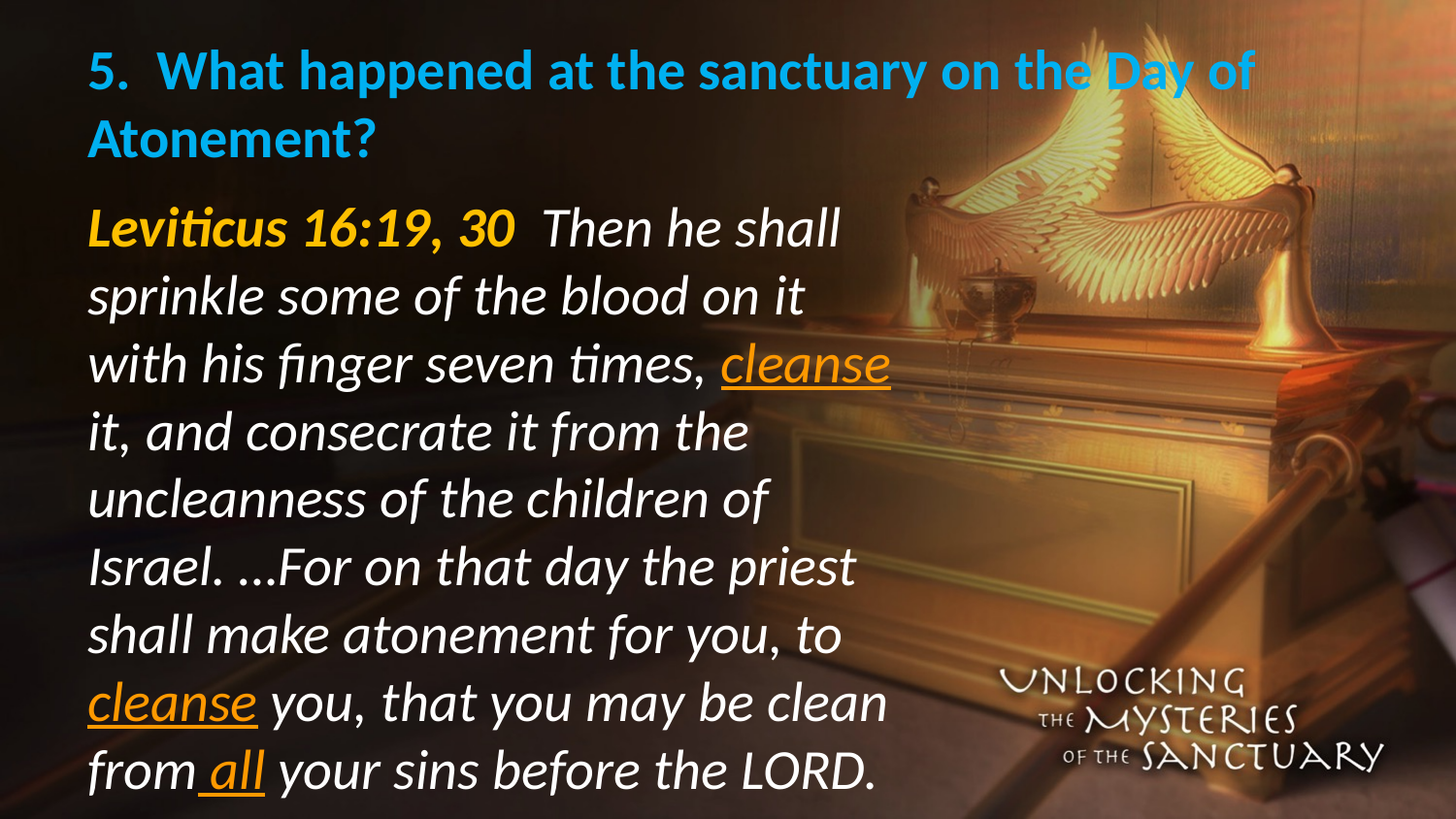

# 5.  What happened at the sanctuary on the Day of Atonement?

Leviticus 16:19, 30  Then he shall sprinkle some of the blood on it with his finger seven times, cleanse it, and consecrate it from the uncleanness of the children of Israel. …For on that day the priest shall make atonement for you, to cleanse you, that you may be clean from all your sins before the LORD.